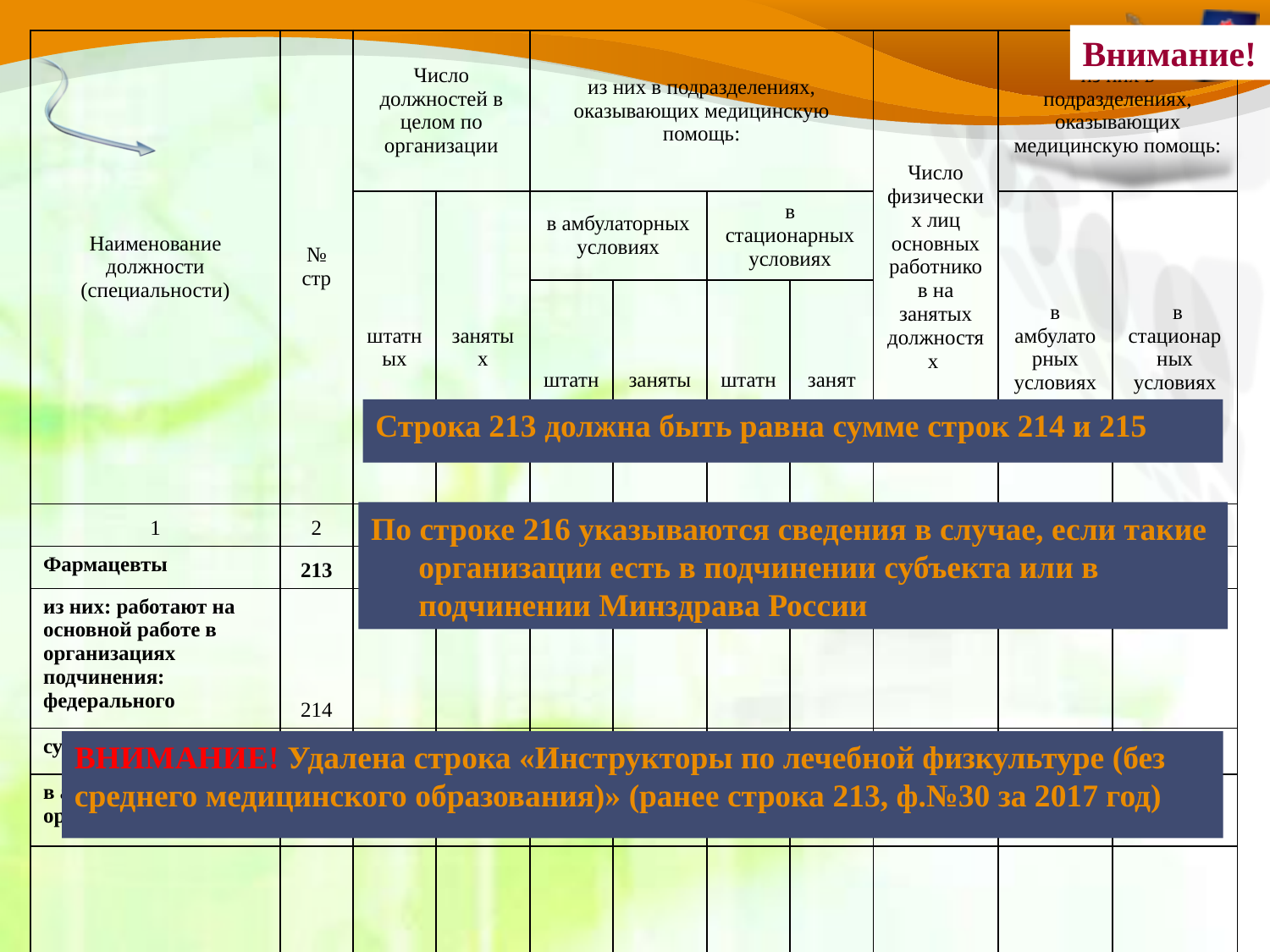

Внимание!
| Наименование должности (специальности) | № стр | Число должностей в целом по организации |  | из них в подразделениях, оказывающих медицинскую помощь: |  |  |  | Число физических лиц основных работников на занятых должностях | из них в подразделениях, оказывающих медицинскую помощь: |  |
| --- | --- | --- | --- | --- | --- | --- | --- | --- | --- | --- |
|  |  | штатных | занятых | в амбулаторных условиях |  | в стационарных условиях |  |  | в амбулаторных условиях | в стационарных условиях |
|  |  |  |  | штатных | занятых | штатных | занятых |  |  |  |
| 1 | 2 | 3 | 4 | 5 | 6 | 7 | 8 | 9 | 10 | 11 |
| Фармацевты | 213 |  |  |  |  |  |  |  |  |  |
| из них: работают на основной работе в организациях подчинения: федерального | 214 |  |  |  |  |  |  |  |  |  |
| субъектов РФ | 215 |  |  |  |  |  |  |  |  |  |
| в аптечных организациях | 216 |  |  |  |  |  |  |  |  |  |
|  |  |  |  |  |  |  |  |  |  |  |
Строка 213 должна быть равна сумме строк 214 и 215
По строке 216 указываются сведения в случае, если такие организации есть в подчинении субъекта или в подчинении Минздрава России
ВНИМАНИЕ! Удалена строка «Инструкторы по лечебной физкультуре (без среднего медицинского образования)» (ранее строка 213, ф.№30 за 2017 год)